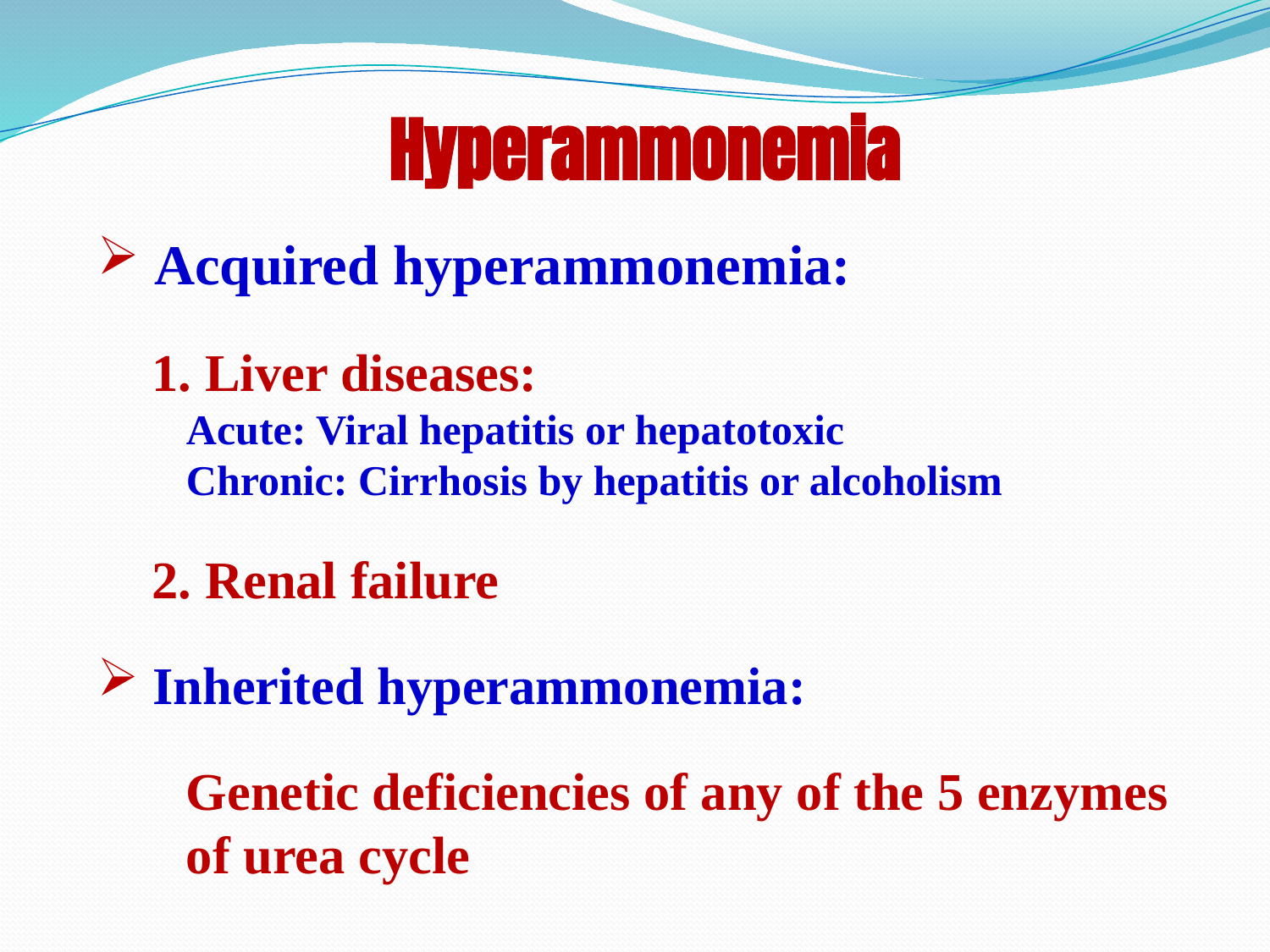

# Hyperammonemia
 Acquired hyperammonemia:
1. Liver diseases:
Acute: Viral hepatitis or hepatotoxic
Chronic: Cirrhosis by hepatitis or alcoholism
2. Renal failure
Inherited hyperammonemia:
	Genetic deficiencies of any of the 5 enzymes of urea cycle